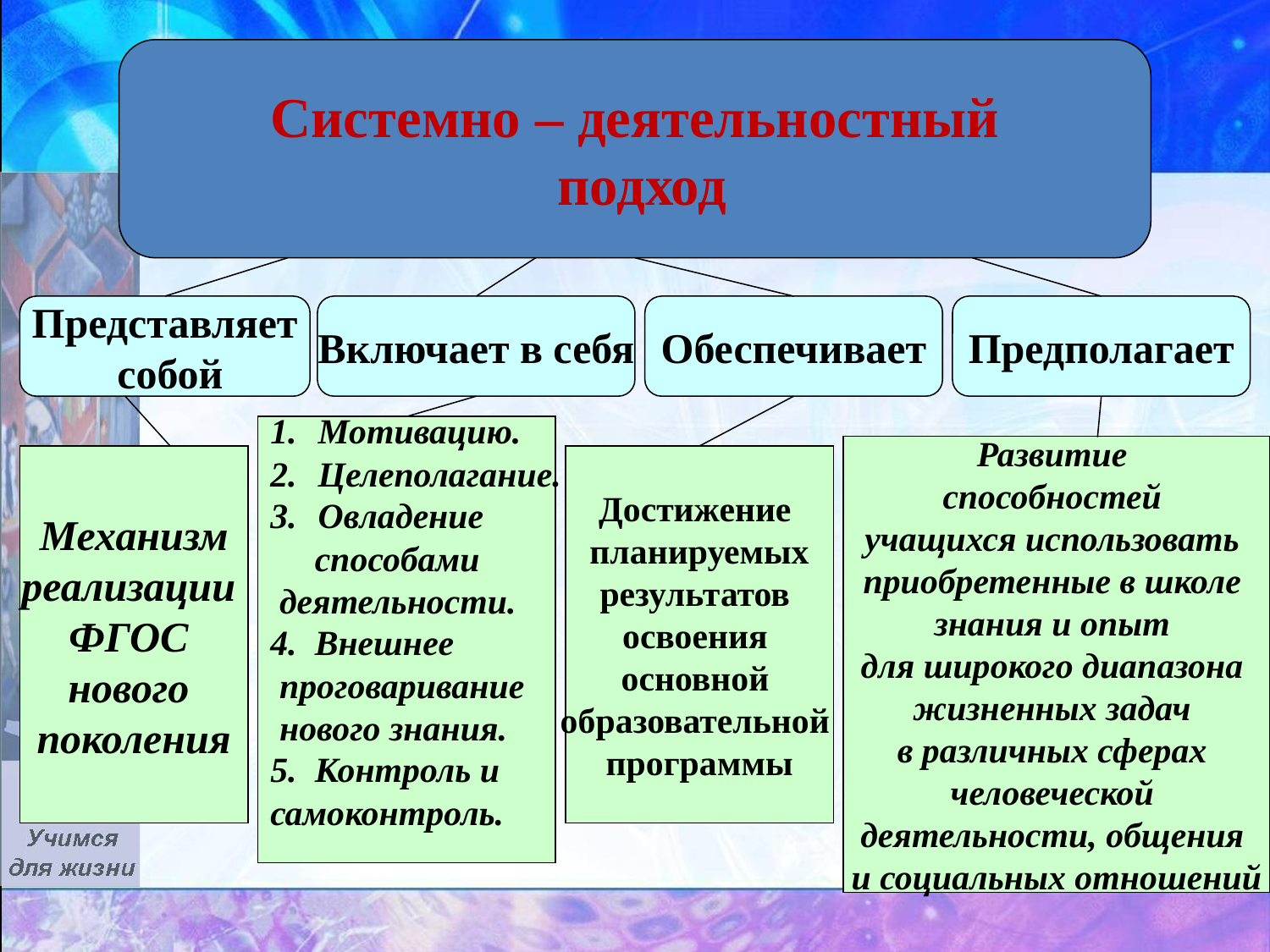

Системно – деятельностный
 подход
Представляет
 собой
Включает в себя
Обеспечивает
Предполагает

Мотивацию.
Целеполагание.
Овладение
     способами
 деятельности.
4.  Внешнее
 проговаривание
 нового знания.
5.  Контроль и
самоконтроль.

Развитие
способностей
учащихся использовать
приобретенные в школе
знания и опыт
для широкого диапазона
жизненных задач
в различных сферах
человеческой
деятельности, общения
и социальных отношений
Механизм
реализации
ФГОС
нового
поколения
Достижение
 планируемых
результатов
освоения
основной
образовательной
программы